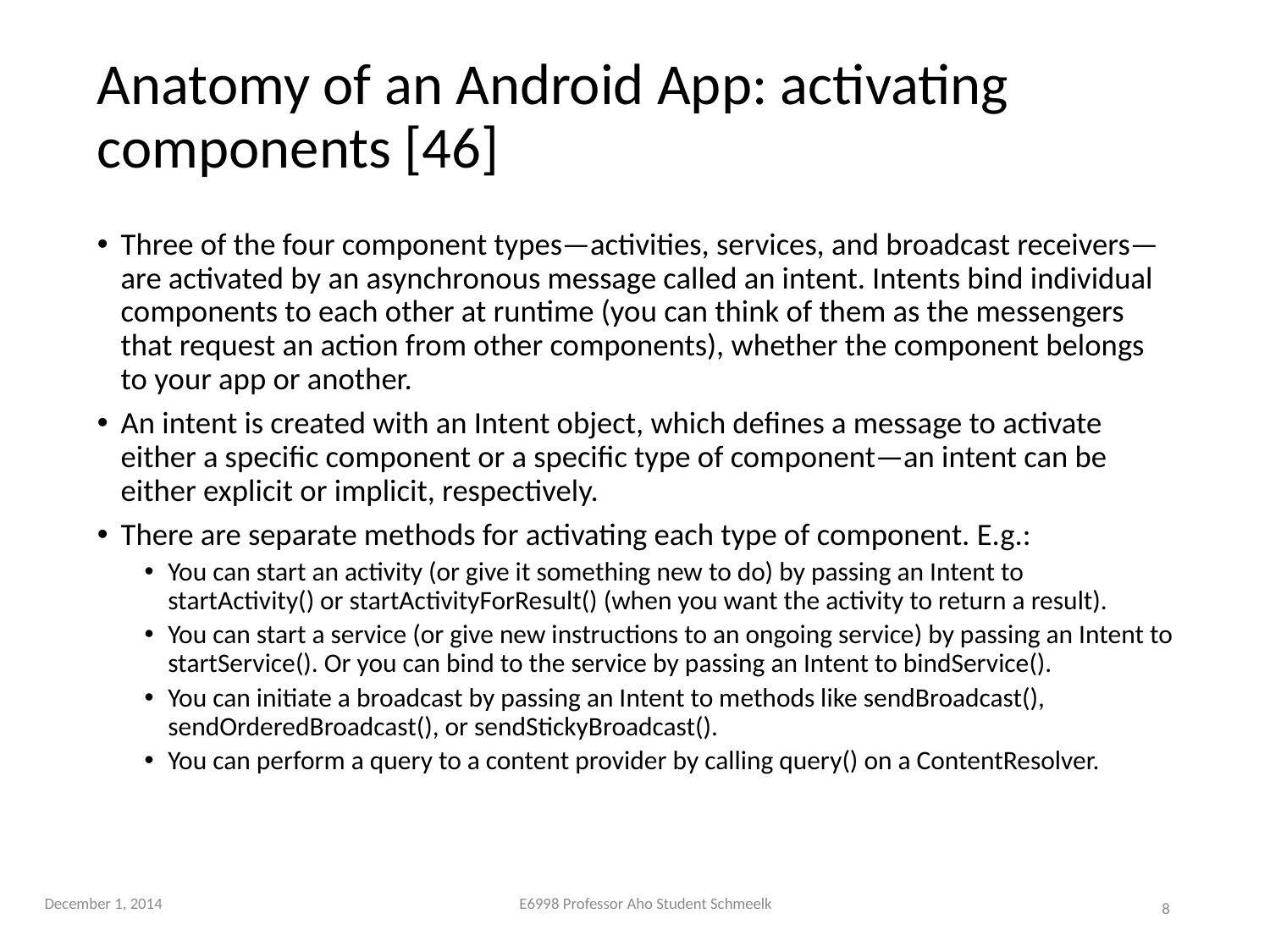

# Anatomy of an Android App: activating components [46]
Three of the four component types—activities, services, and broadcast receivers—are activated by an asynchronous message called an intent. Intents bind individual components to each other at runtime (you can think of them as the messengers that request an action from other components), whether the component belongs to your app or another.
An intent is created with an Intent object, which defines a message to activate either a specific component or a specific type of component—an intent can be either explicit or implicit, respectively.
There are separate methods for activating each type of component. E.g.:
You can start an activity (or give it something new to do) by passing an Intent to startActivity() or startActivityForResult() (when you want the activity to return a result).
You can start a service (or give new instructions to an ongoing service) by passing an Intent to startService(). Or you can bind to the service by passing an Intent to bindService().
You can initiate a broadcast by passing an Intent to methods like sendBroadcast(), sendOrderedBroadcast(), or sendStickyBroadcast().
You can perform a query to a content provider by calling query() on a ContentResolver.

December 1, 2014
E6998 Professor Aho Student Schmeelk
8